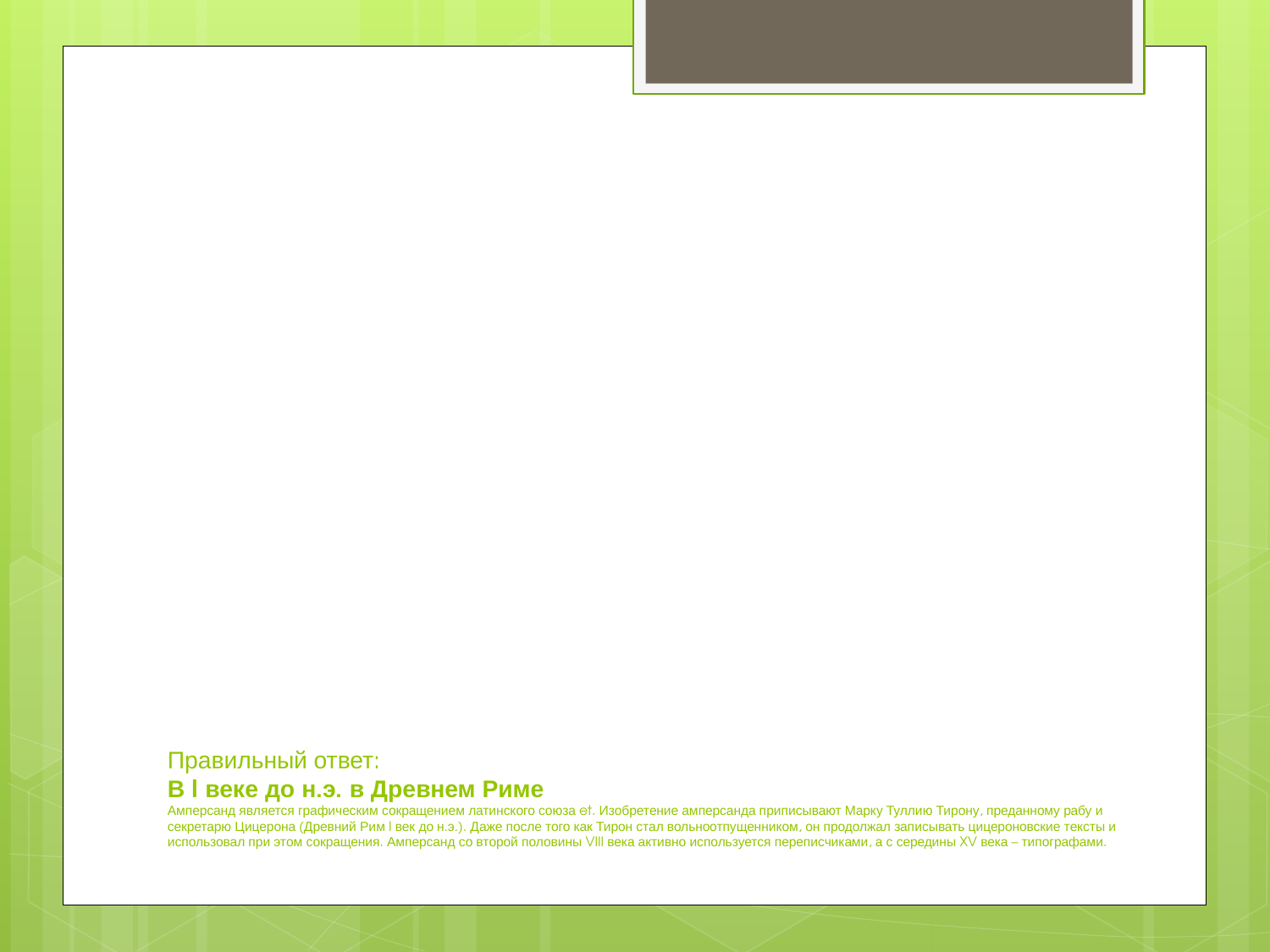

# Правильный ответ: В I веке до н.э. в Древнем Риме Амперсанд является графическим сокращением латинского союза et. Изобретение амперсанда приписывают Марку Туллию Тирону, преданному рабу и секретарю Цицерона (Древний Рим I век до н.э.). Даже после того как Тирон стал вольноотпущенником, он продолжал записывать цицероновские тексты и использовал при этом сокращения. Амперсанд со второй половины VIII века активно используется переписчиками, а с середины XV века – типографами.